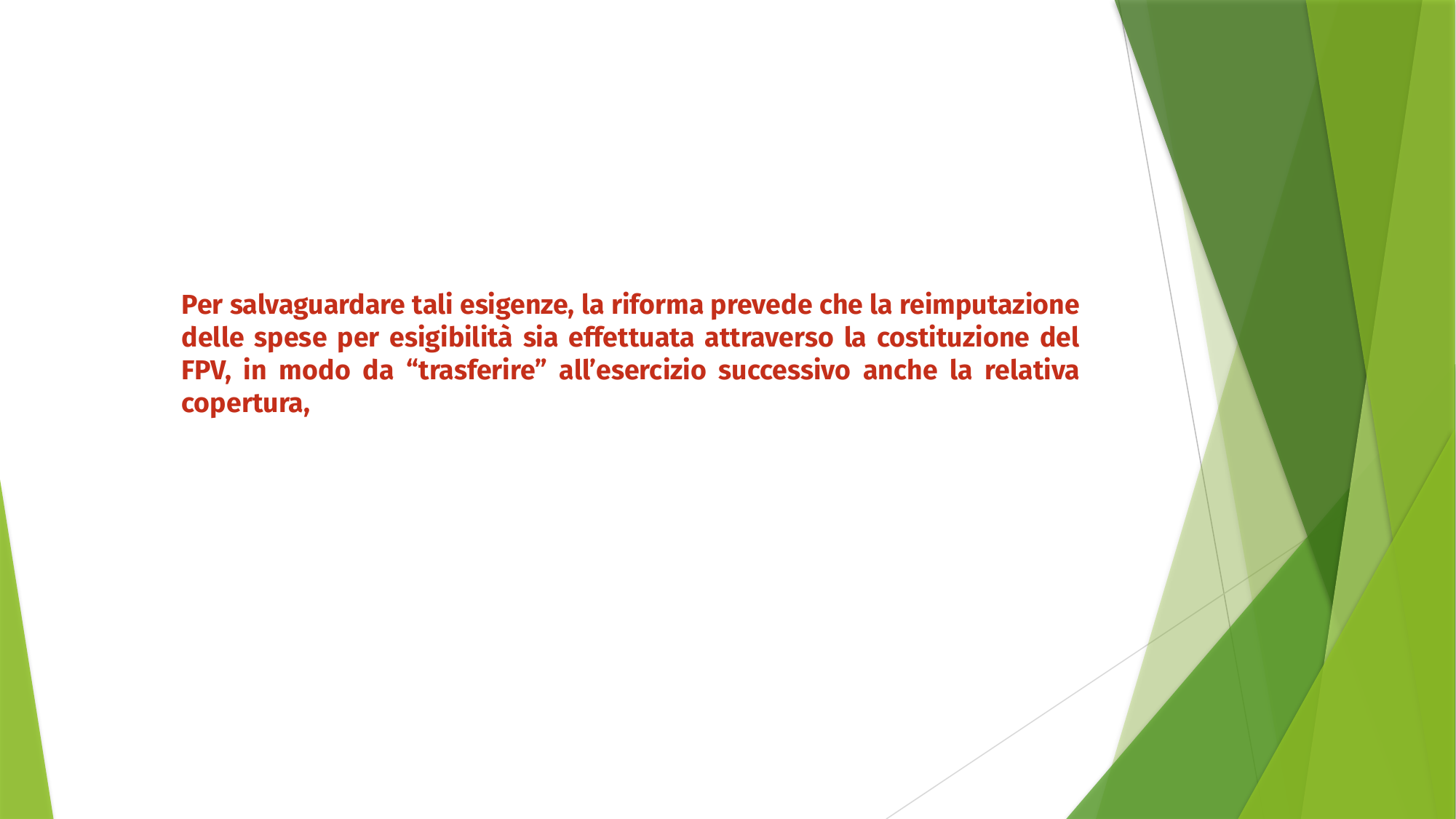

Per salvaguardare tali esigenze, la riforma prevede che la reimputazione delle spese per esigibilità sia effettuata attraverso la costituzione del FPV, in modo da “trasferire” all’esercizio successivo anche la relativa copertura,